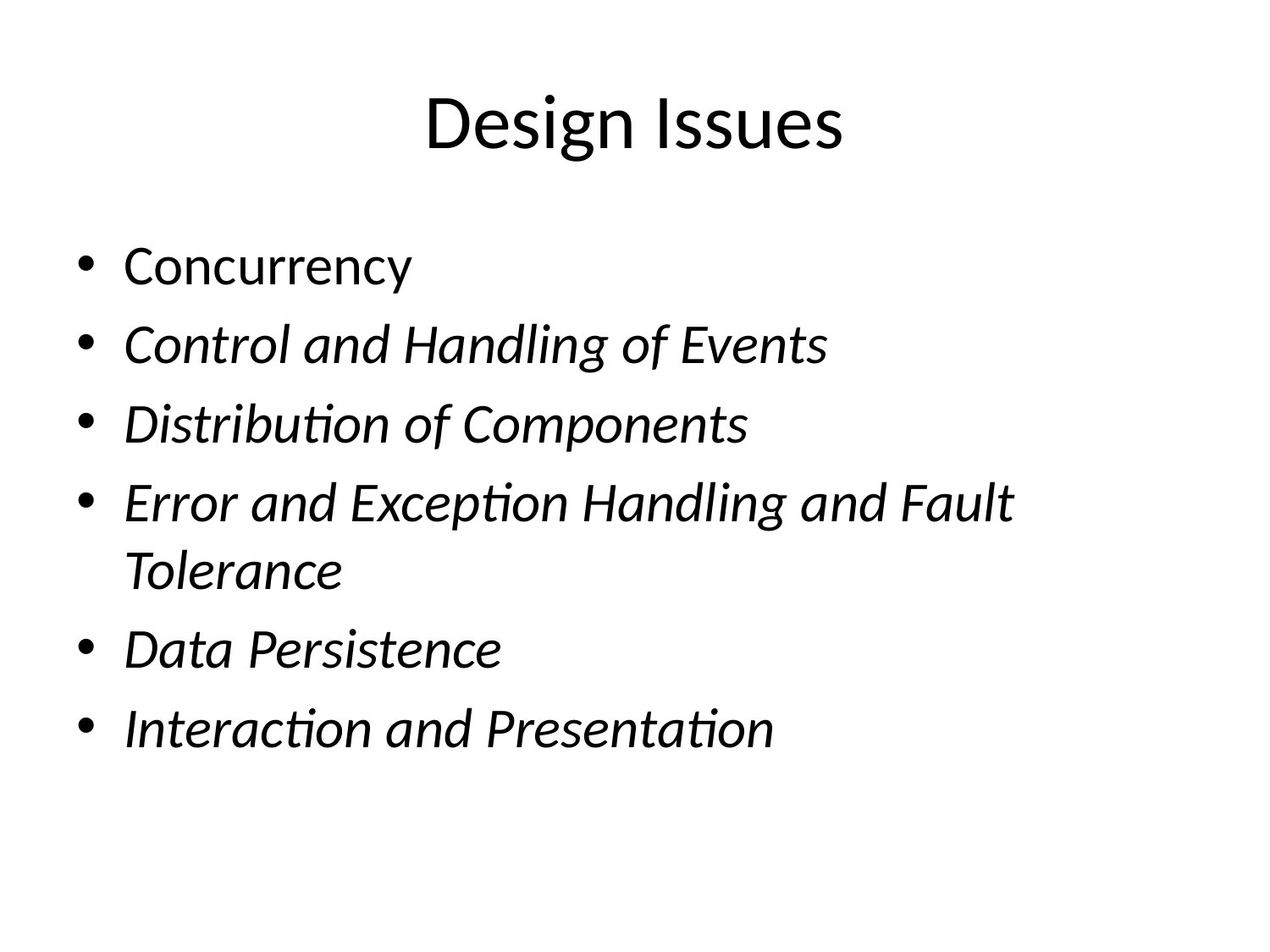

# Design Issues
Concurrency
Control and Handling of Events
Distribution of Components
Error and Exception Handling and Fault Tolerance
Data Persistence
Interaction and Presentation